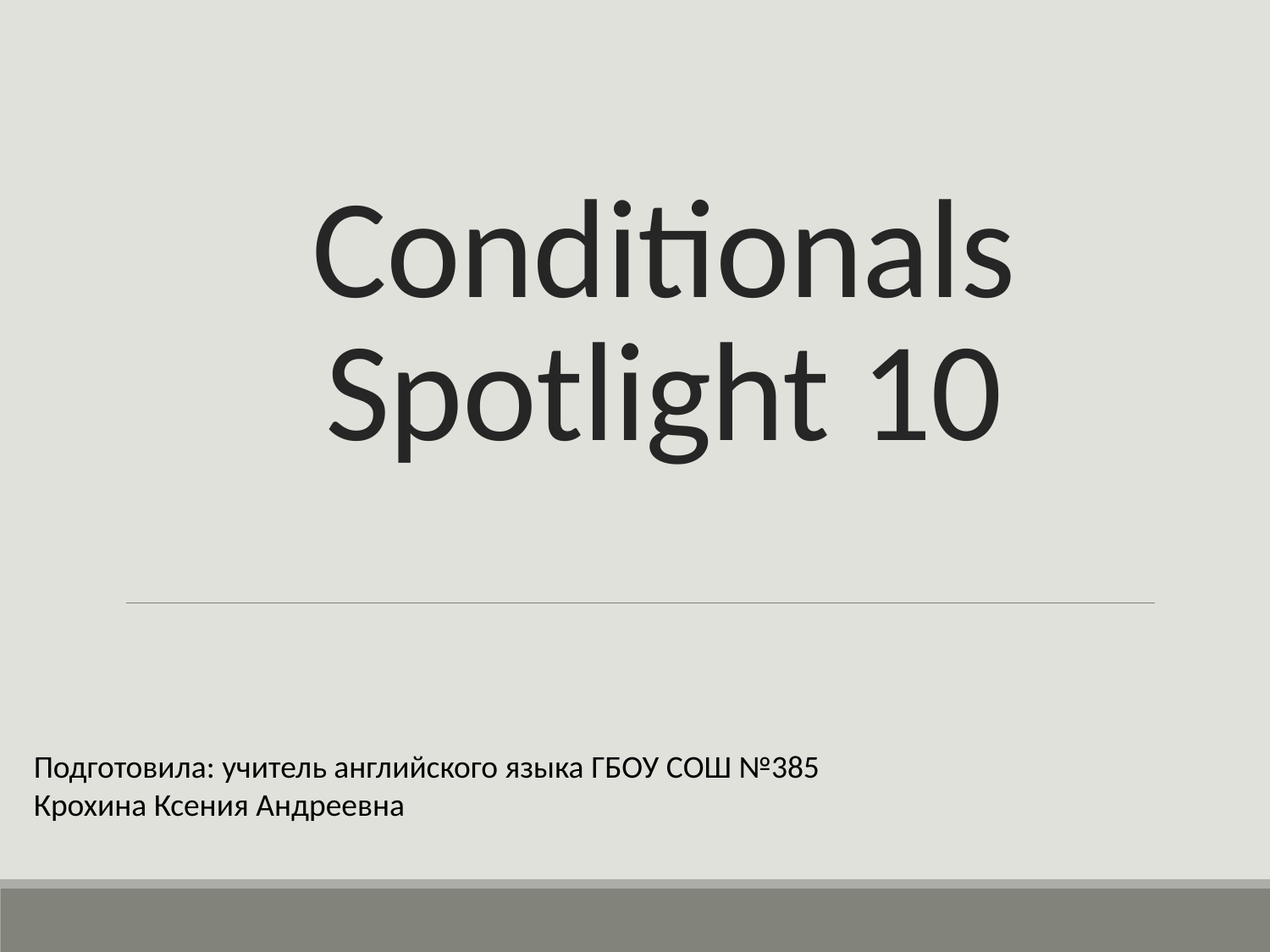

# Conditionals Spotlight 10
Подготовила: учитель английского языка ГБОУ СОШ №385
Крохина Ксения Андреевна